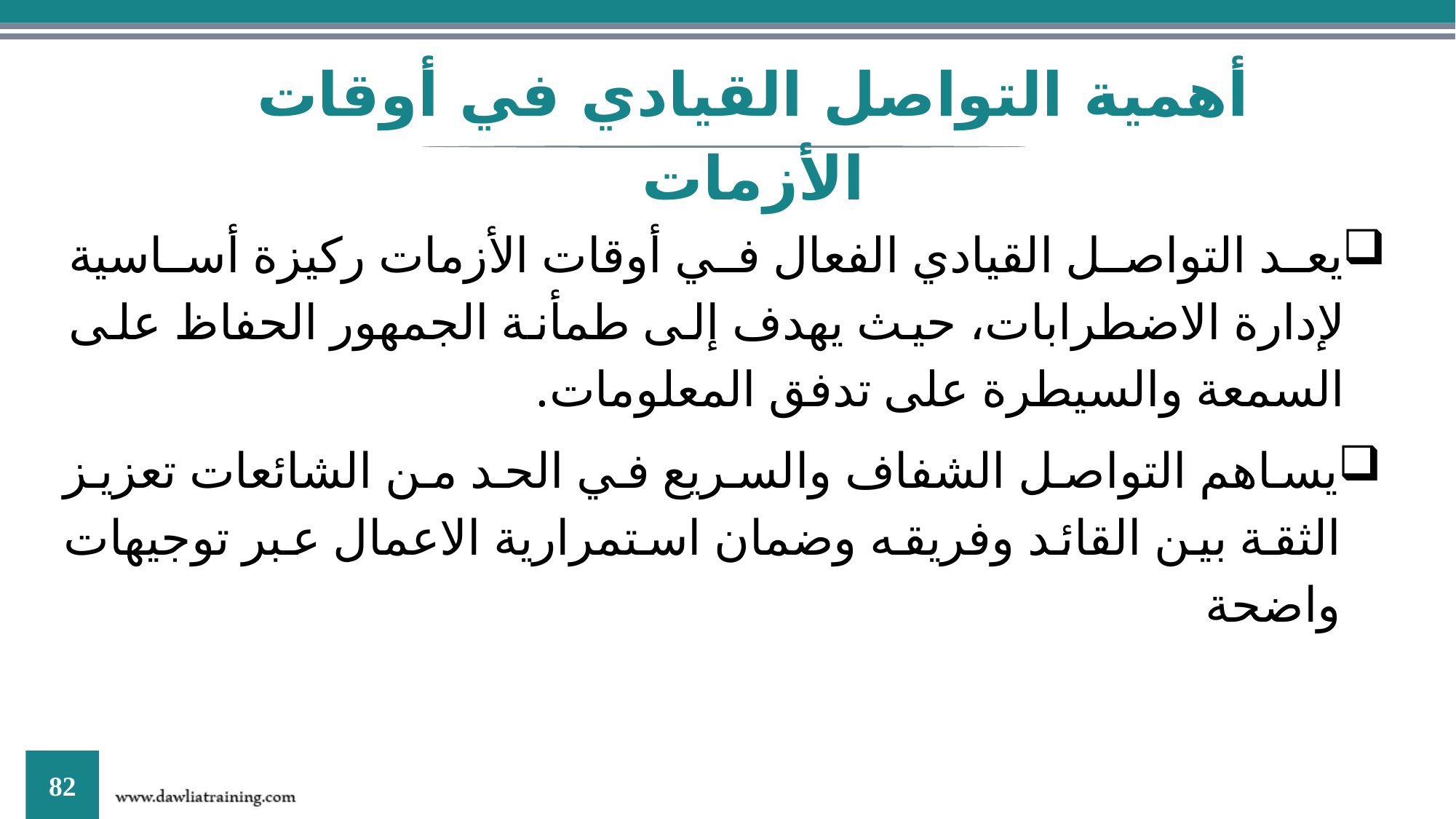

أهمية التواصل القيادي في أوقات الأزمات
يعد التواصل القيادي الفعال في أوقات الأزمات ركيزة أساسية لإدارة الاضطرابات، حيث يهدف إلى طمأنة الجمهور الحفاظ على السمعة والسيطرة على تدفق المعلومات.
يساهم التواصل الشفاف والسريع في الحد من الشائعات تعزيز الثقة بين القائد وفريقه وضمان استمرارية الاعمال عبر توجيهات واضحة